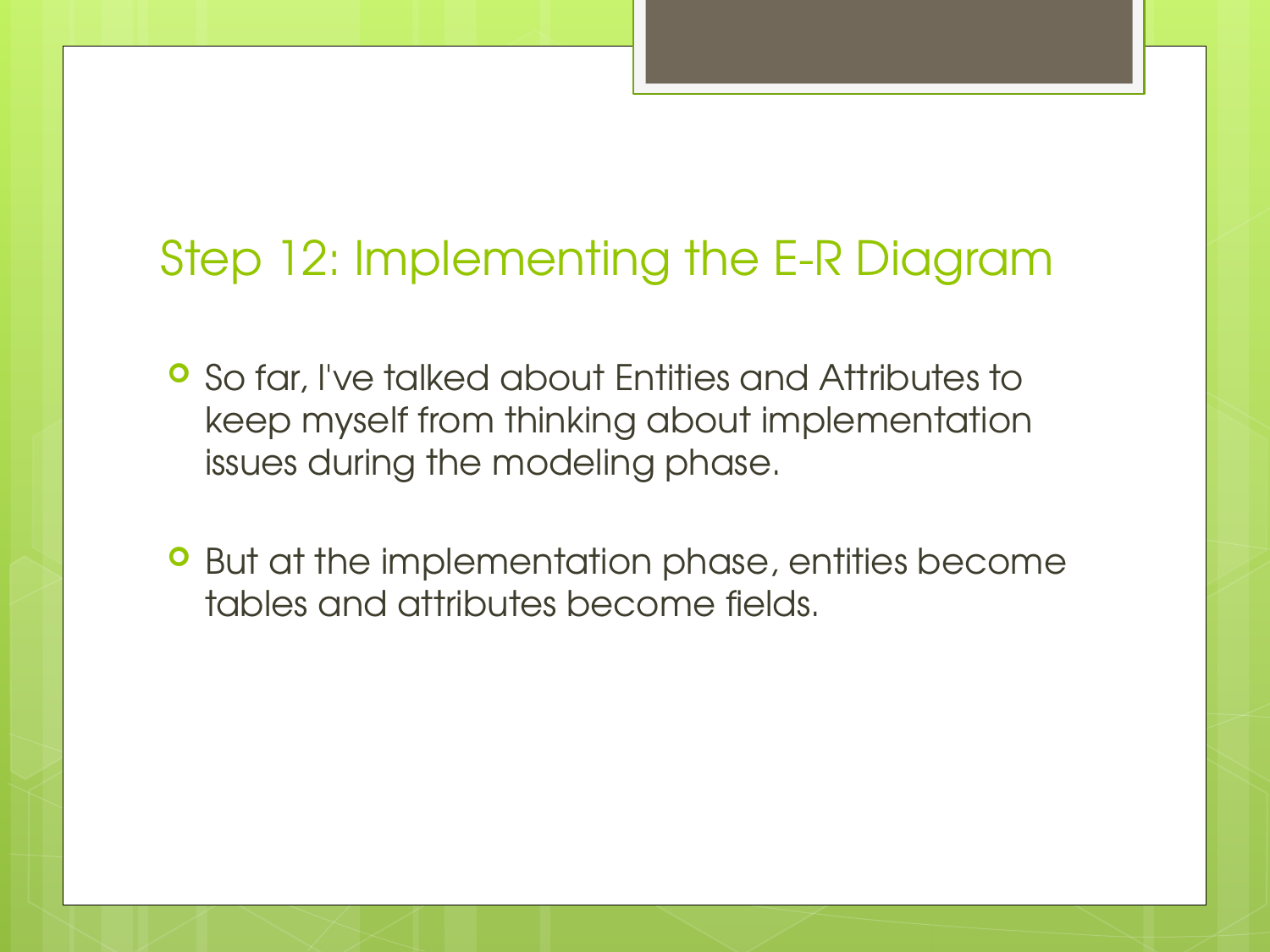

# Step 12: Implementing the E-R Diagram
So far, I've talked about Entities and Attributes to keep myself from thinking about implementation issues during the modeling phase.

But at the implementation phase, entities become tables and attributes become fields.